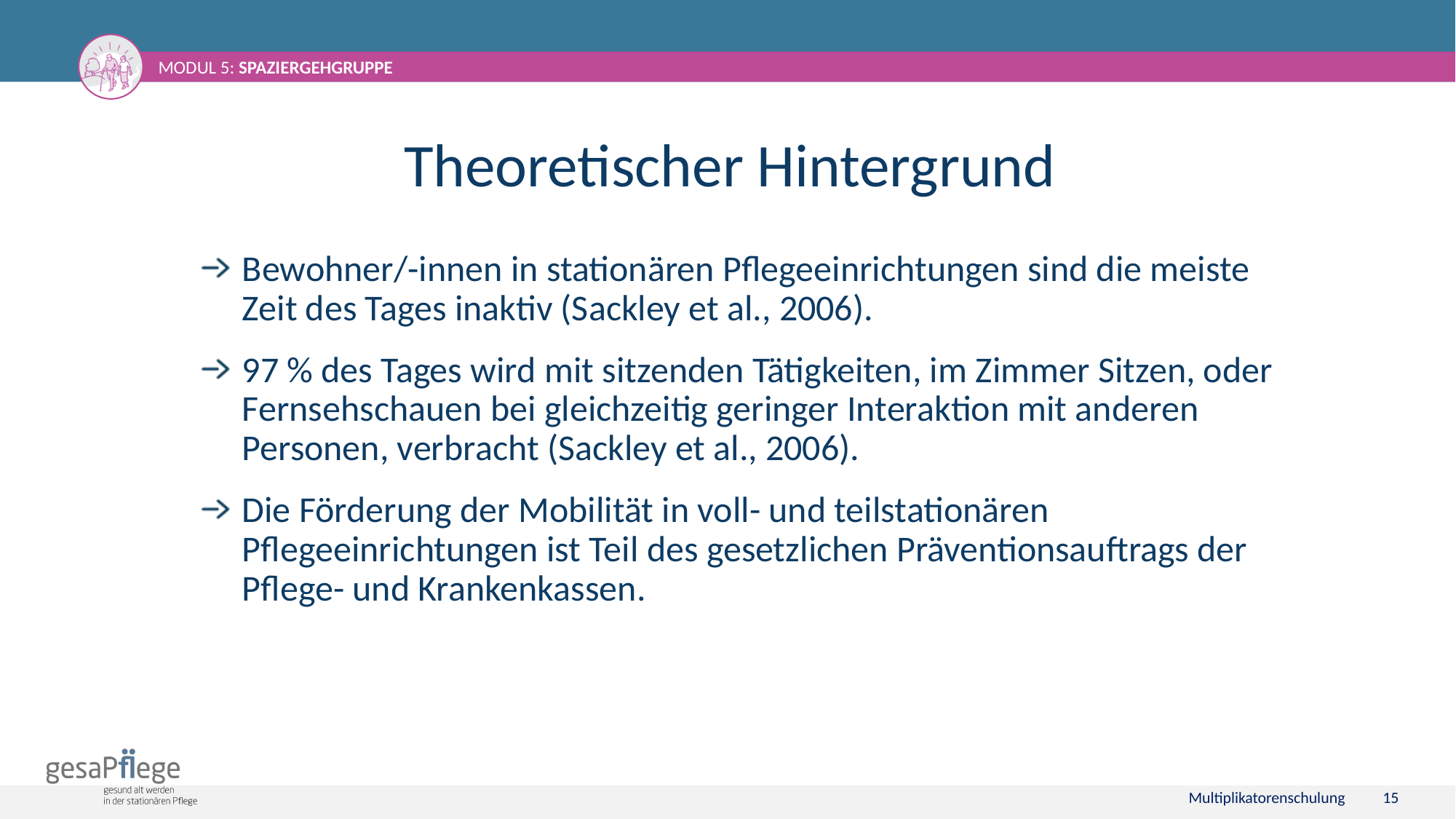

# Theoretischer Hintergrund
Bewohner/-innen in stationären Pflegeeinrichtungen sind die meiste Zeit des Tages inaktiv (Sackley et al., 2006).
97 % des Tages wird mit sitzenden Tätigkeiten, im Zimmer Sitzen, oder Fernsehschauen bei gleichzeitig geringer Interaktion mit anderen Personen, verbracht (Sackley et al., 2006).
Die Förderung der Mobilität in voll- und teilstationären Pflegeeinrichtungen ist Teil des gesetzlichen Präventionsauftrags der Pflege- und Krankenkassen.
Multiplikatorenschulung
15